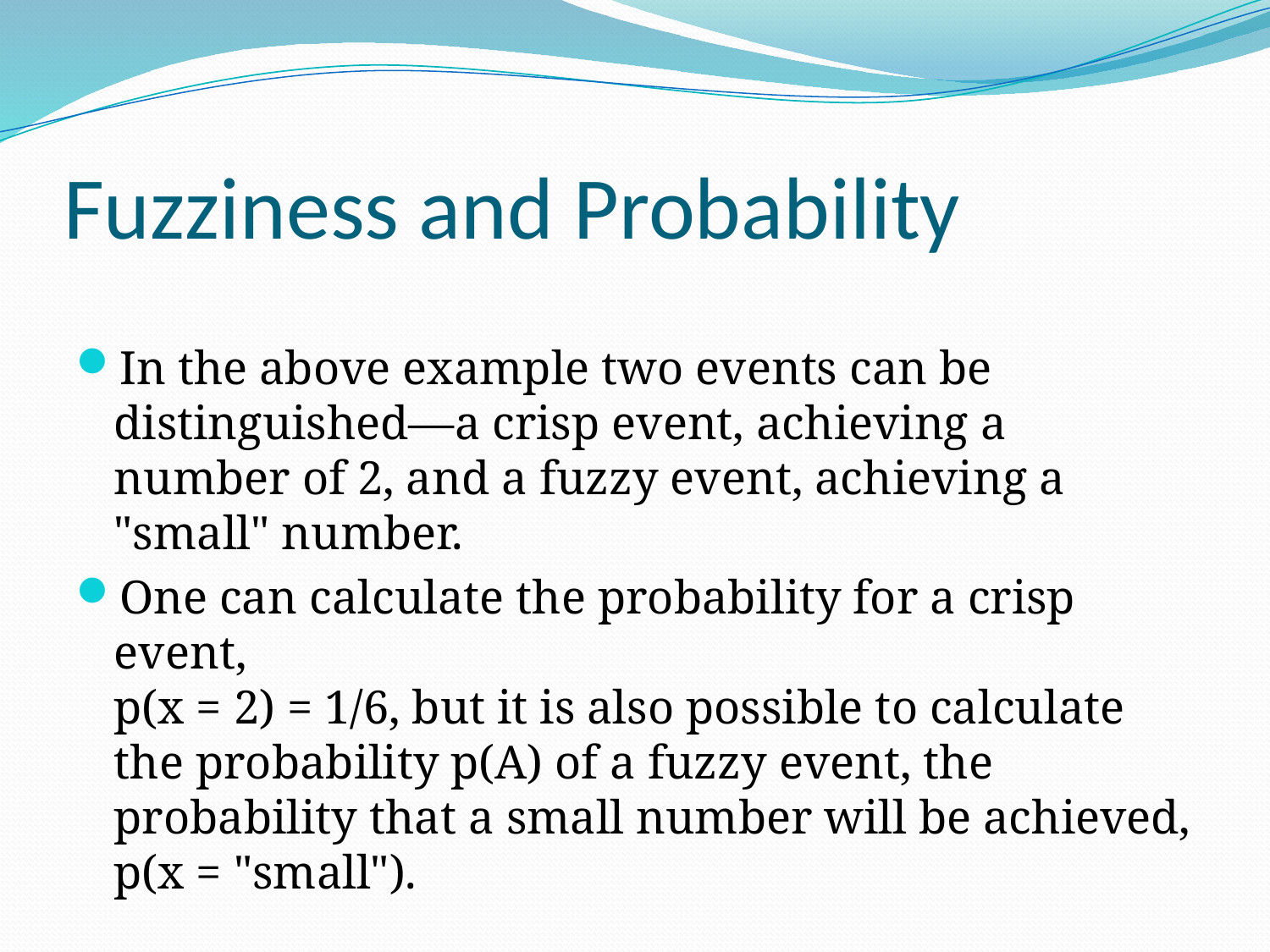

# Fuzziness and Probability

In the above example two events can be distinguished—a crisp event, achieving a number of 2, and a fuzzy event, achieving a "small" number.
One can calculate the probability for a crisp event,
p(x = 2) = 1/6, but it is also possible to calculate the probability p(A) of a fuzzy event, the probability that a small number will be achieved, p(x = "small").